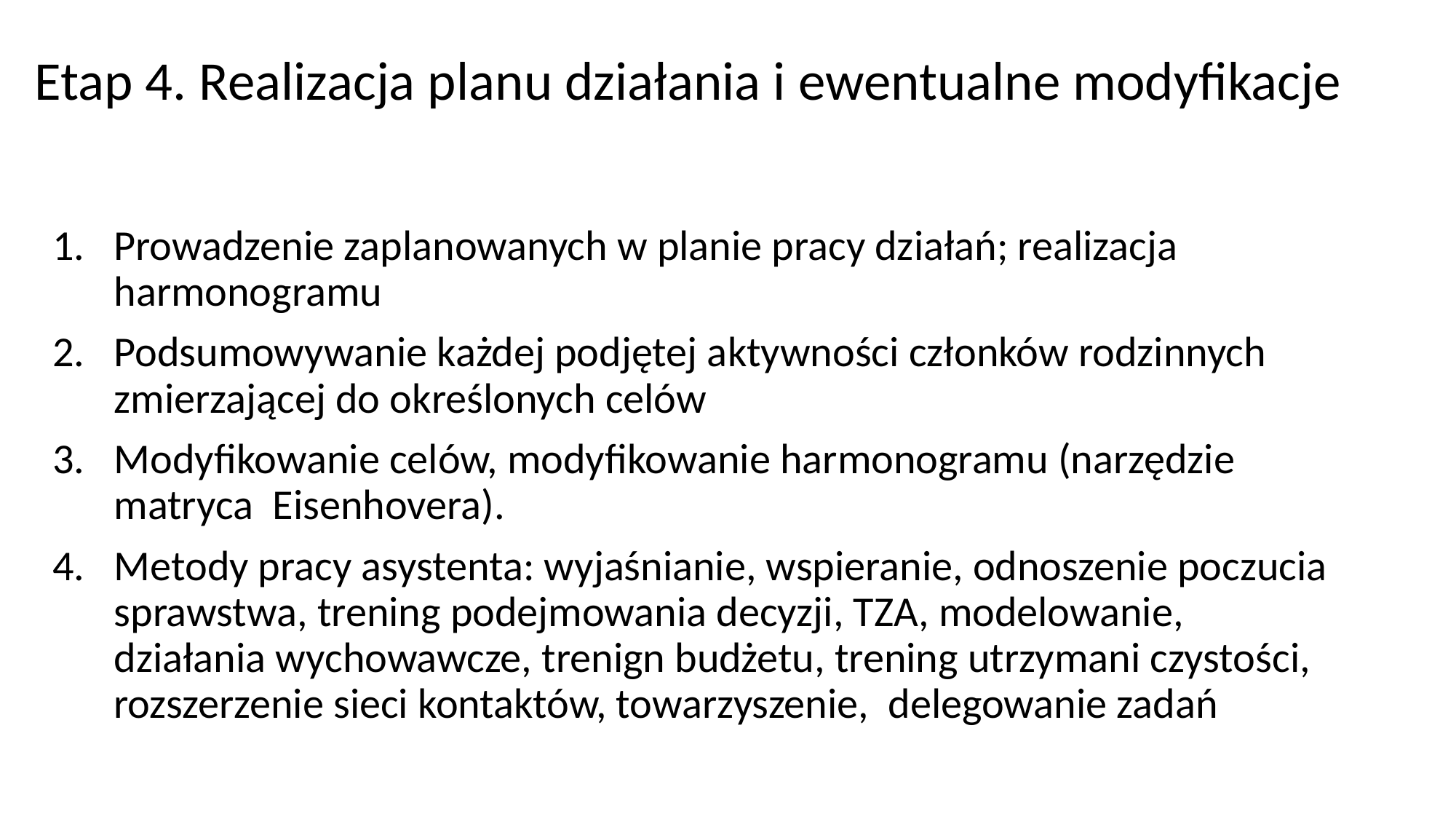

# Etap 4. Realizacja planu działania i ewentualne modyfikacje
Prowadzenie zaplanowanych w planie pracy działań; realizacja harmonogramu
Podsumowywanie każdej podjętej aktywności członków rodzinnych zmierzającej do określonych celów
Modyfikowanie celów, modyfikowanie harmonogramu (narzędzie matryca  Eisenhovera).
Metody pracy asystenta: wyjaśnianie, wspieranie, odnoszenie poczucia sprawstwa, trening podejmowania decyzji, TZA, modelowanie, działania wychowawcze, trenign budżetu, trening utrzymani czystości, rozszerzenie sieci kontaktów, towarzyszenie,  delegowanie zadań